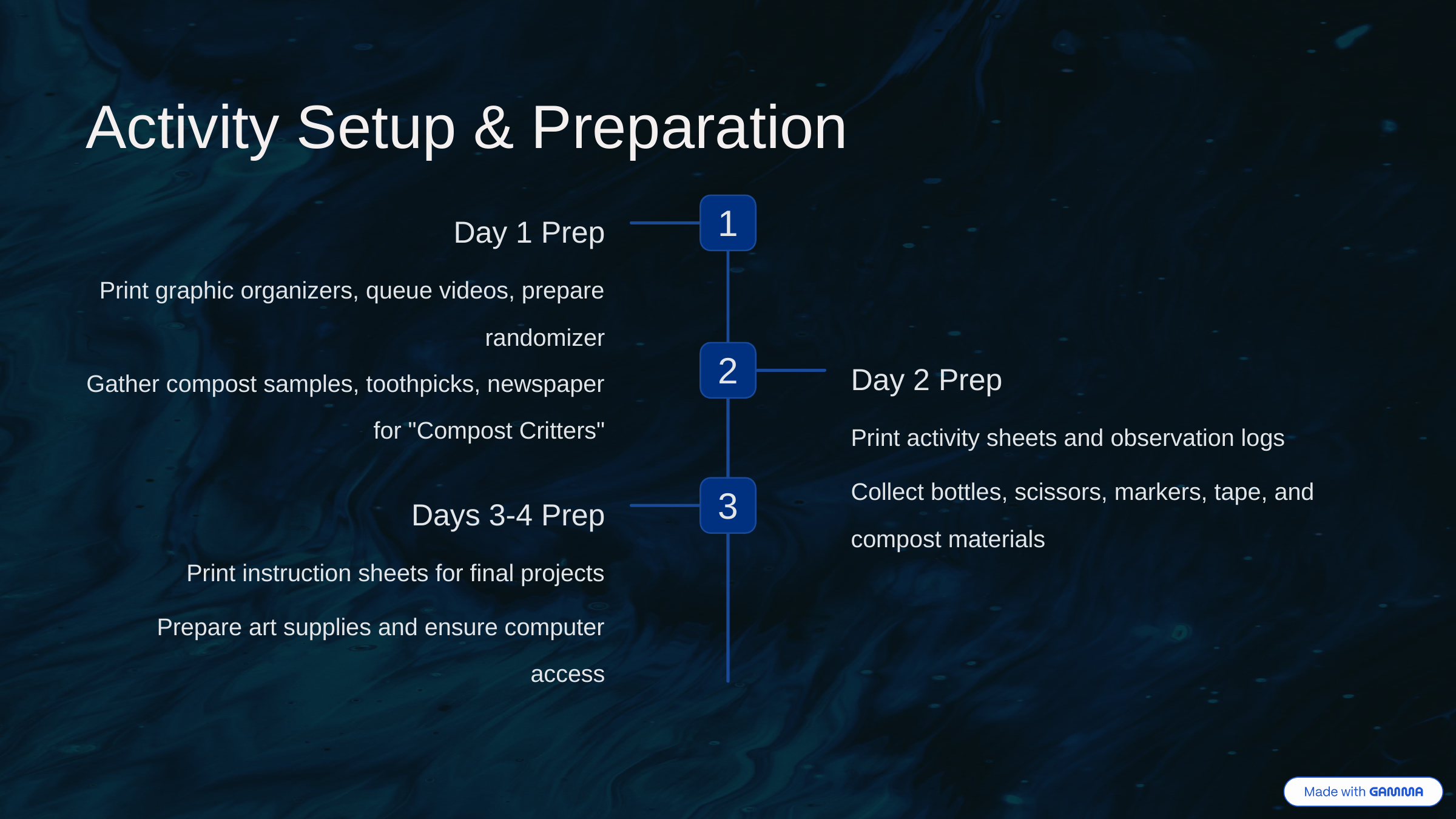

Activity Setup & Preparation

1
Day 1 Prep

Print graphic organizers, queue videos, prepare randomizer

2
Gather compost samples, toothpicks, newspaper for "Compost Critters"
Day 2 Prep

Print activity sheets and observation logs
Collect bottles, scissors, markers, tape, and compost materials

3
Days 3-4 Prep

Print instruction sheets for final projects
Prepare art supplies and ensure computer access